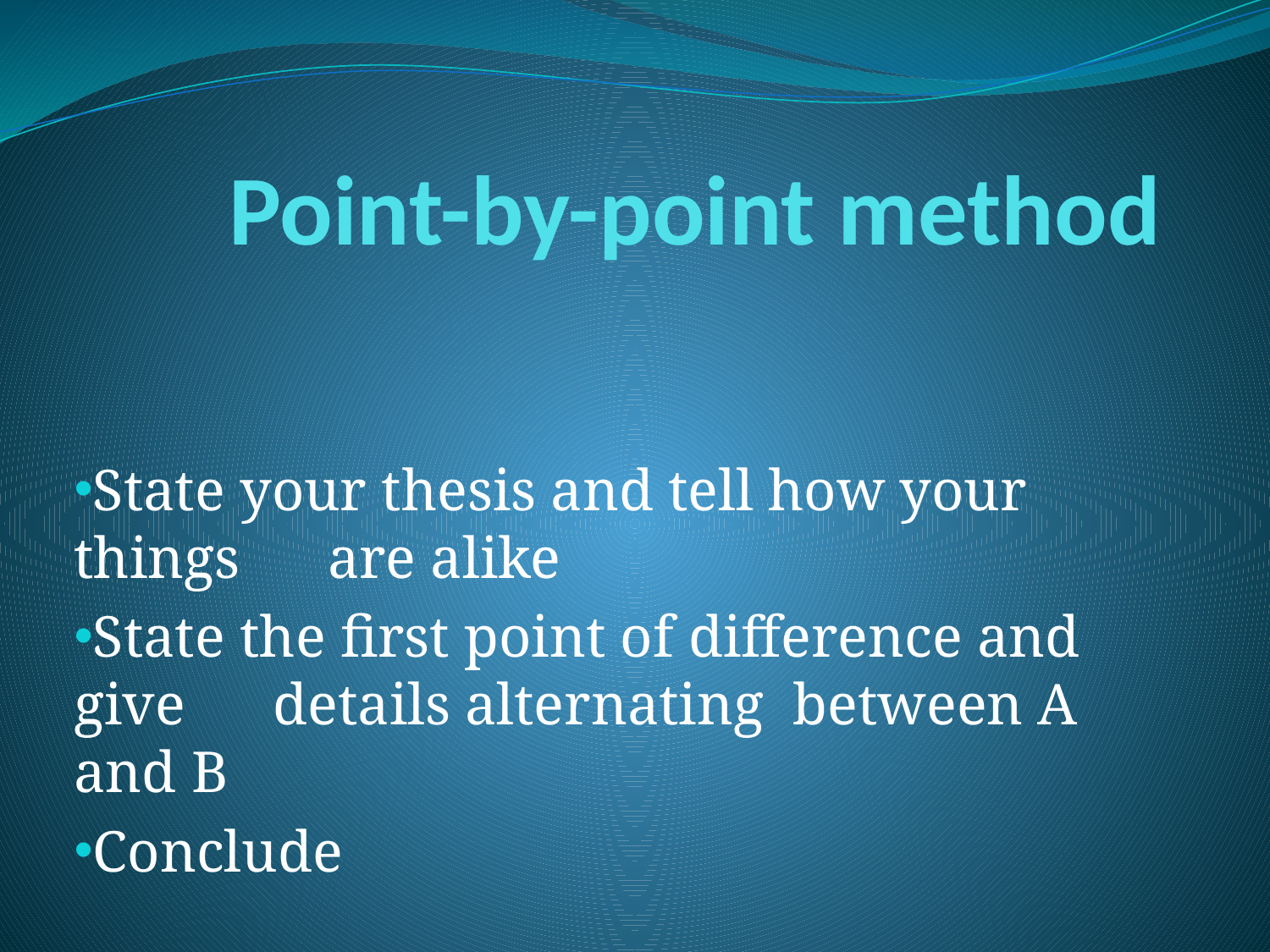

# Point-by-point method
State your thesis and tell how your things      are alike
State the first point of difference and give      details alternating  between A and B
Conclude